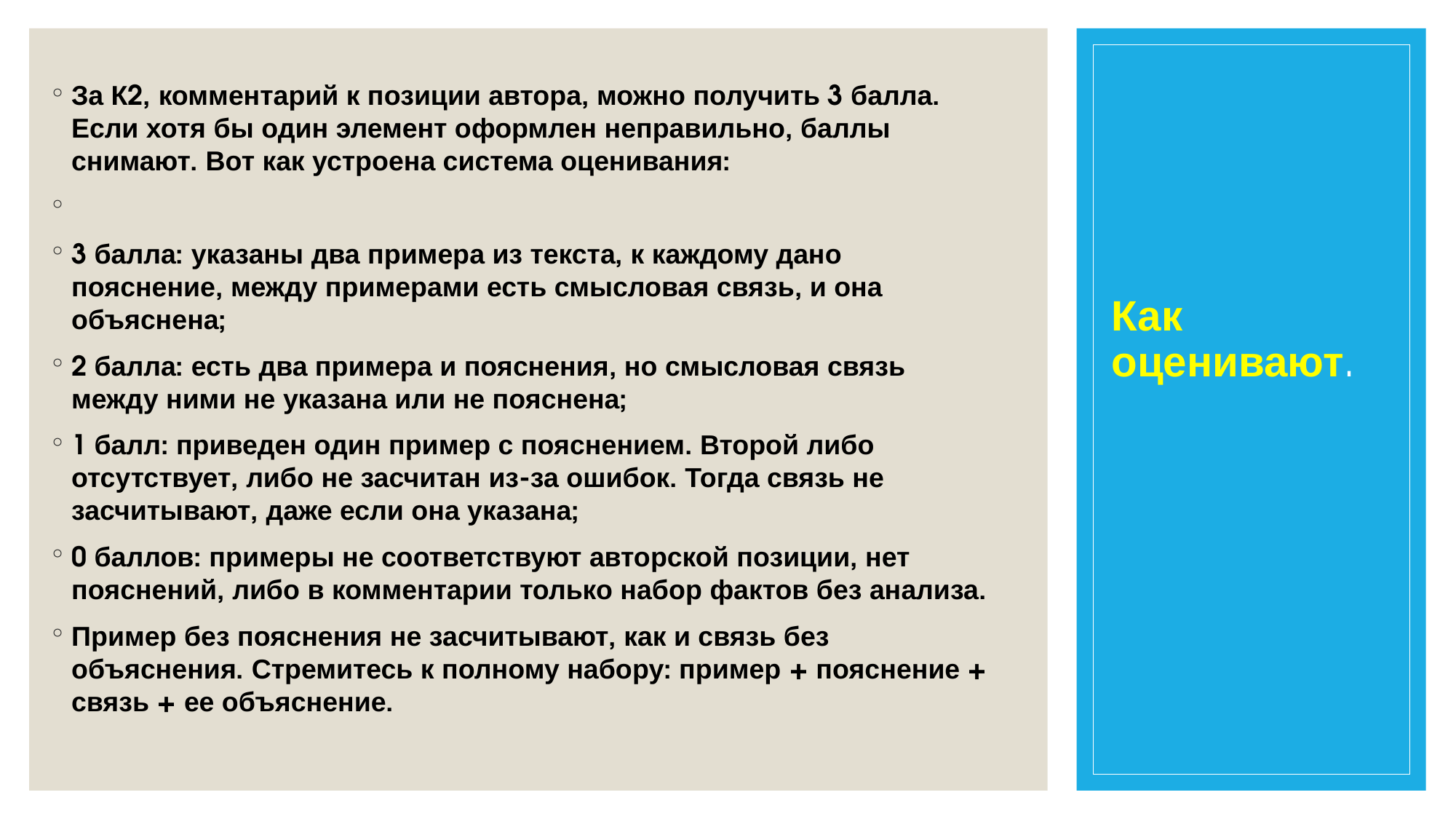

За К2, комментарий к позиции автора, можно получить 3 балла. Если хотя бы один элемент оформлен неправильно, баллы снимают. Вот как устроена система оценивания:

3 балла: указаны два примера из текста, к каждому дано пояснение, между примерами есть смысловая связь, и она объяснена;
2 балла: есть два примера и пояснения, но смысловая связь между ними не указана или не пояснена;
1 балл: приведен один пример с пояснением. Второй либо отсутствует, либо не засчитан из-за ошибок. Тогда связь не засчитывают, даже если она указана;
0 баллов: примеры не соответствуют авторской позиции, нет пояснений, либо в комментарии только набор фактов без анализа.
Пример без пояснения не засчитывают, как и связь без объяснения. Стремитесь к полному набору: пример + пояснение + связь + ее объяснение.

# Как оценивают.